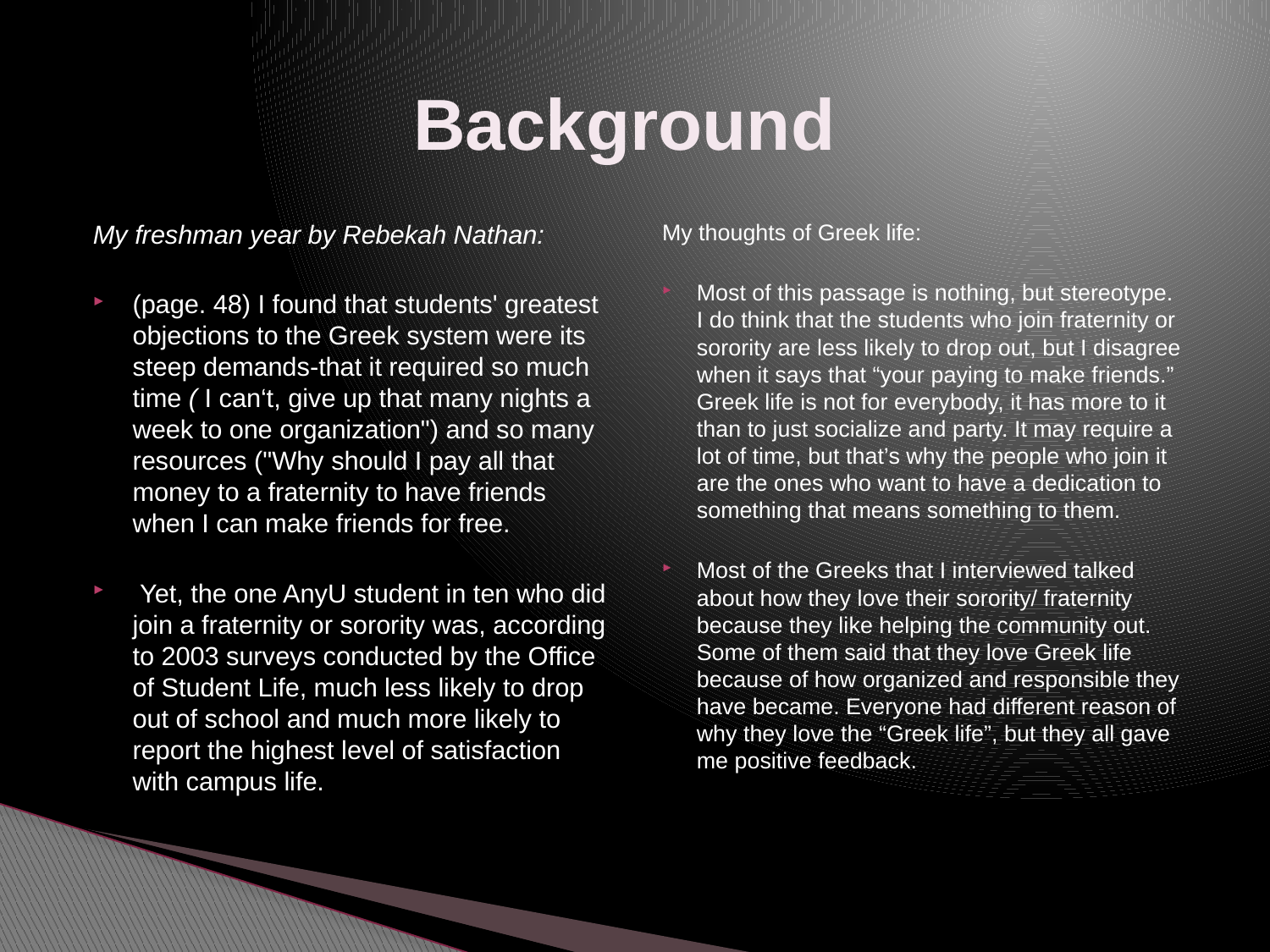

# Background
My freshman year by Rebekah Nathan:

(page. 48) I found that students' greatest objections to the Greek system were its steep demands-that it required so much time ( I can‘t, give up that many nights a week to one organization") and so many resources ("Why should I pay all that money to a fraternity to have friends when I can make friends for free.

 Yet, the one AnyU student in ten who did join a fraternity or sorority was, according to 2003 surveys conducted by the Office of Student Life, much less likely to drop out of school and much more likely to report the highest level of satisfaction with campus life.
My thoughts of Greek life:

Most of this passage is nothing, but stereotype. I do think that the students who join fraternity or sorority are less likely to drop out, but I disagree when it says that “your paying to make friends.” Greek life is not for everybody, it has more to it than to just socialize and party. It may require a lot of time, but that’s why the people who join it are the ones who want to have a dedication to something that means something to them.

Most of the Greeks that I interviewed talked about how they love their sorority/ fraternity because they like helping the community out. Some of them said that they love Greek life because of how organized and responsible they have became. Everyone had different reason of why they love the “Greek life”, but they all gave me positive feedback.